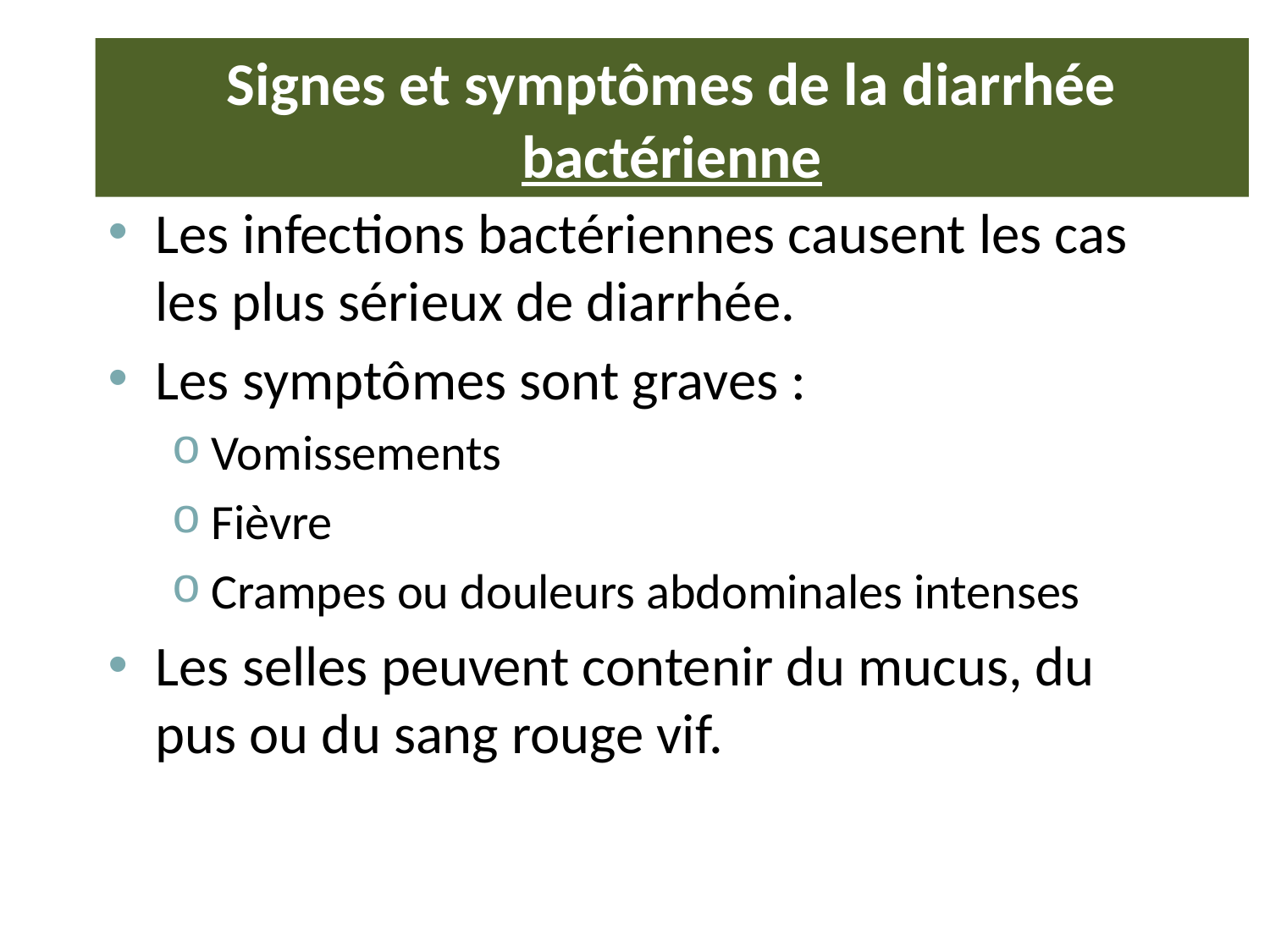

# Signes et symptômes de la diarrhée bactérienne
Les infections bactériennes causent les cas les plus sérieux de diarrhée.
Les symptômes sont graves :
Vomissements
Fièvre
Crampes ou douleurs abdominales intenses
Les selles peuvent contenir du mucus, du pus ou du sang rouge vif.